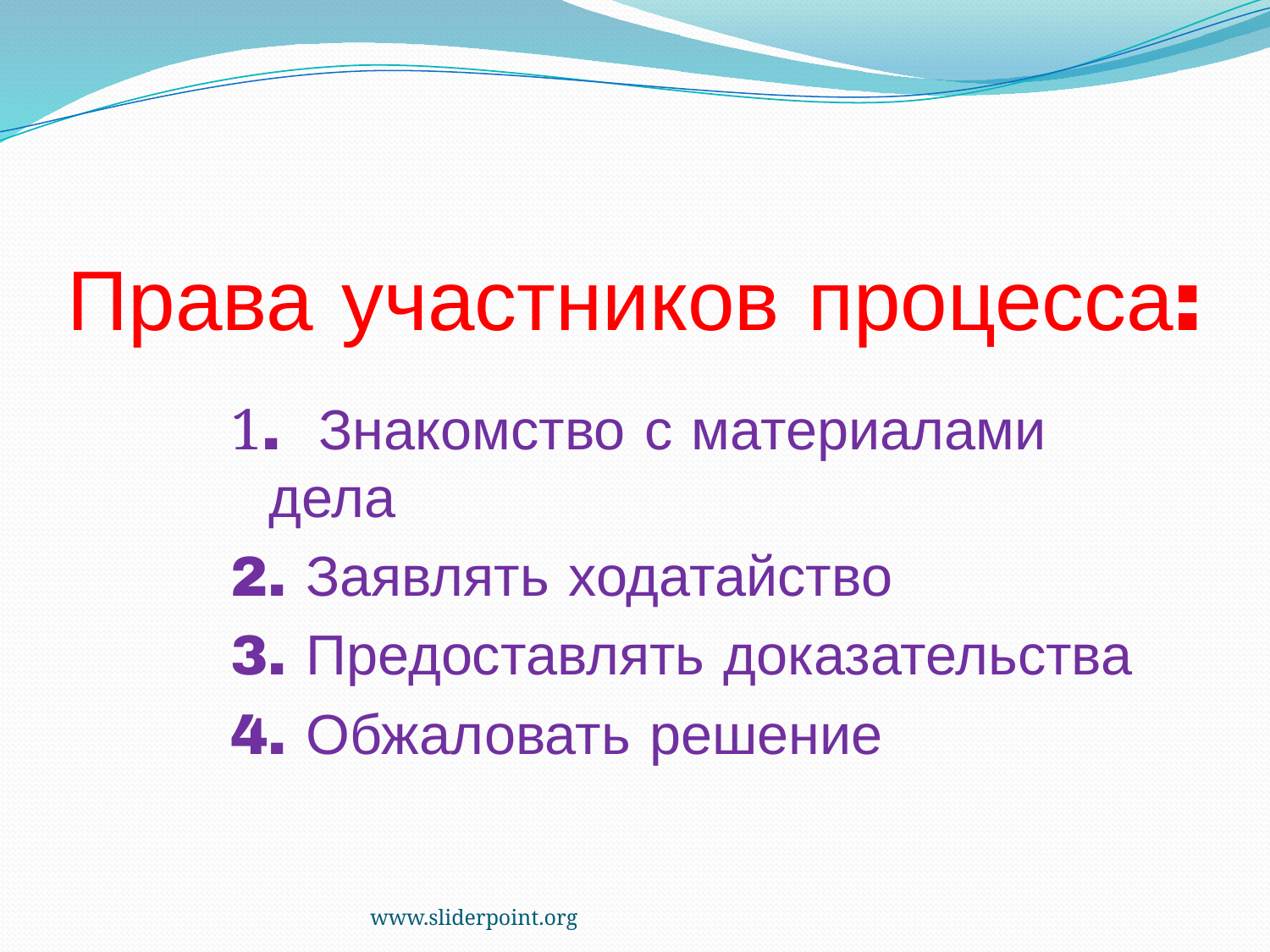

# Права участников процесса:
1.  Знакомство с материалами дела
2. Заявлять ходатайство
3. Предоставлять доказательства
4. Обжаловать решение
www.sliderpoint.org